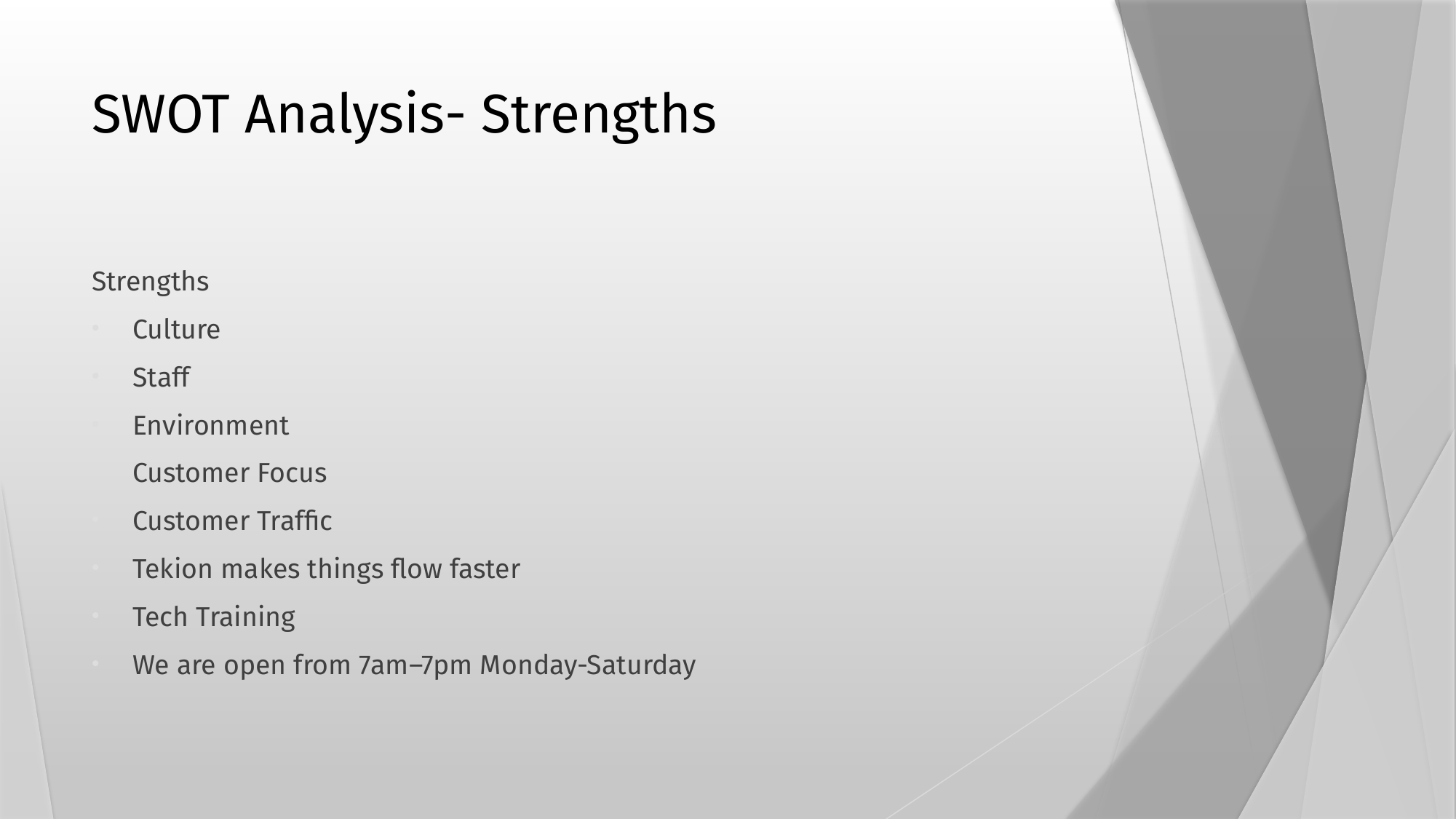

# SWOT Analysis- Strengths
Strengths
Culture
Staff
Environment
Customer Focus
Customer Traffic
Tekion makes things flow faster
Tech Training
We are open from 7am–7pm Monday-Saturday